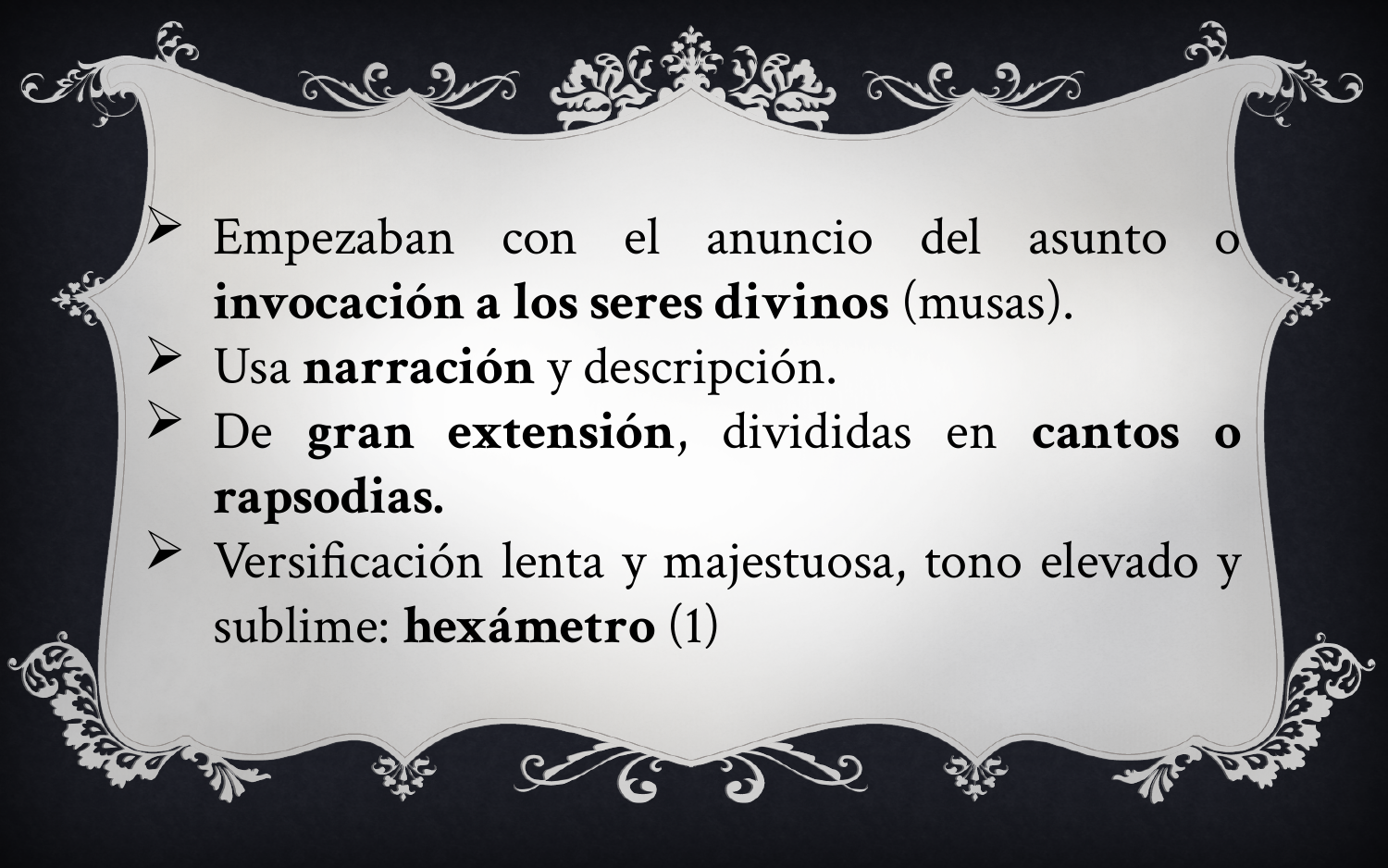

Empezaban con el anuncio del asunto o invocación a los seres divinos (musas).
Usa narración y descripción.
De gran extensión, divididas en cantos o rapsodias.
Versificación lenta y majestuosa, tono elevado y sublime: hexámetro (1)